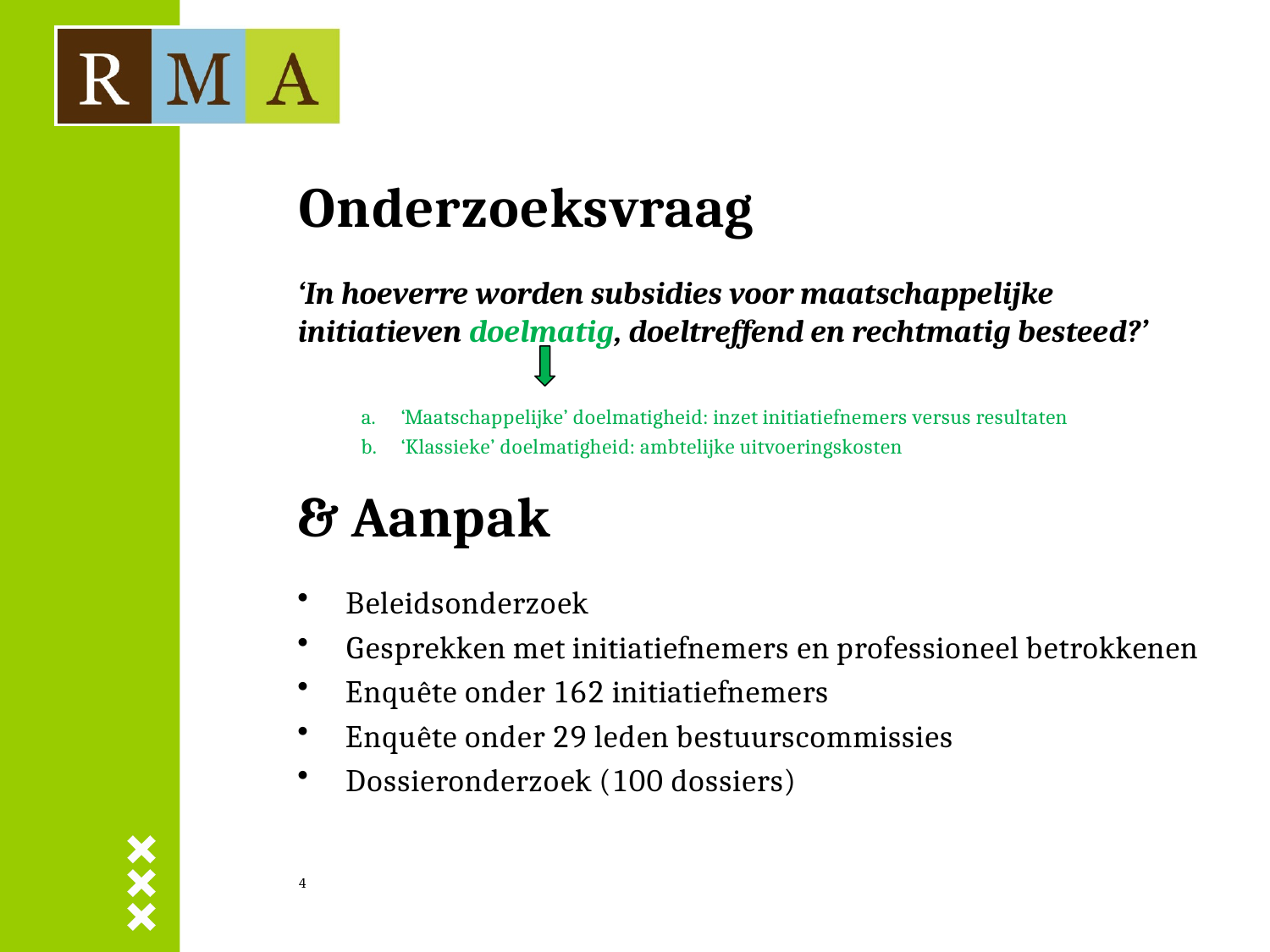

# Onderzoeksvraag
‘In hoeverre worden subsidies voor maatschappelijke initiatieven doelmatig, doeltreffend en rechtmatig besteed?’

‘Maatschappelijke’ doelmatigheid: inzet initiatiefnemers versus resultaten
‘Klassieke’ doelmatigheid: ambtelijke uitvoeringskosten

& Aanpak
Beleidsonderzoek
Gesprekken met initiatiefnemers en professioneel betrokkenen
Enquête onder 162 initiatiefnemers
Enquête onder 29 leden bestuurscommissies
Dossieronderzoek (100 dossiers)
4